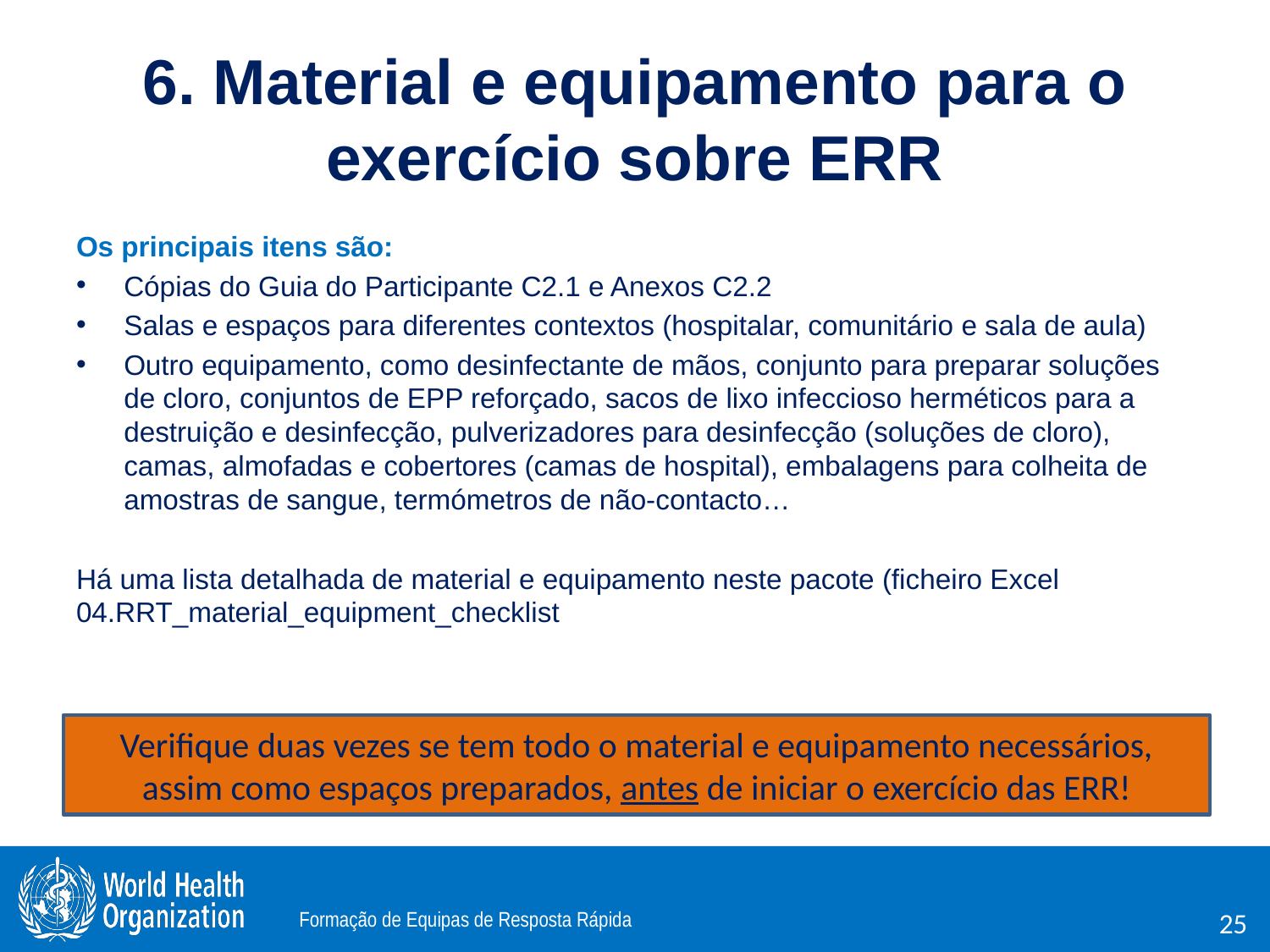

# 6. Material e equipamento para o exercício sobre ERR
Os principais itens são:
Cópias do Guia do Participante C2.1 e Anexos C2.2
Salas e espaços para diferentes contextos (hospitalar, comunitário e sala de aula)
Outro equipamento, como desinfectante de mãos, conjunto para preparar soluções de cloro, conjuntos de EPP reforçado, sacos de lixo infeccioso herméticos para a destruição e desinfecção, pulverizadores para desinfecção (soluções de cloro), camas, almofadas e cobertores (camas de hospital), embalagens para colheita de amostras de sangue, termómetros de não-contacto…

Há uma lista detalhada de material e equipamento neste pacote (ficheiro Excel 04.RRT_material_equipment_checklist

Verifique duas vezes se tem todo o material e equipamento necessários, assim como espaços preparados, antes de iniciar o exercício das ERR!